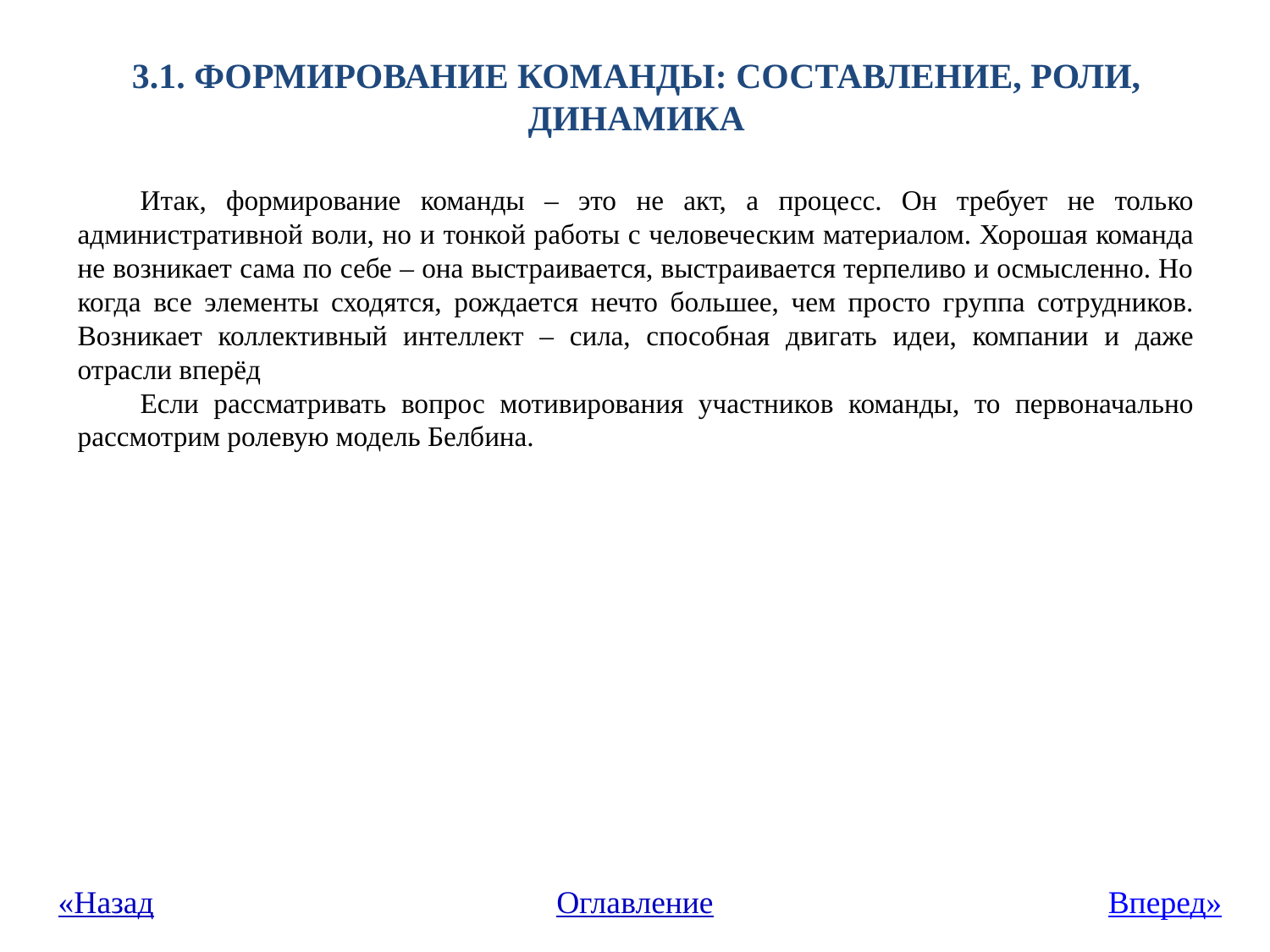

# 3.1. Формирование команды: составление, роли, динамика
Итак, формирование команды – это не акт, а процесс. Он требует не только административной воли, но и тонкой работы с человеческим материалом. Хорошая команда не возникает сама по себе – она выстраивается, выстраивается терпеливо и осмысленно. Но когда все элементы сходятся, рождается нечто большее, чем просто группа сотрудников. Возникает коллективный интеллект – сила, способная двигать идеи, компании и даже отрасли вперёд
Если рассматривать вопрос мотивирования участников команды, то первоначально рассмотрим ролевую модель Белбина.
«Назад
Оглавление
Вперед»